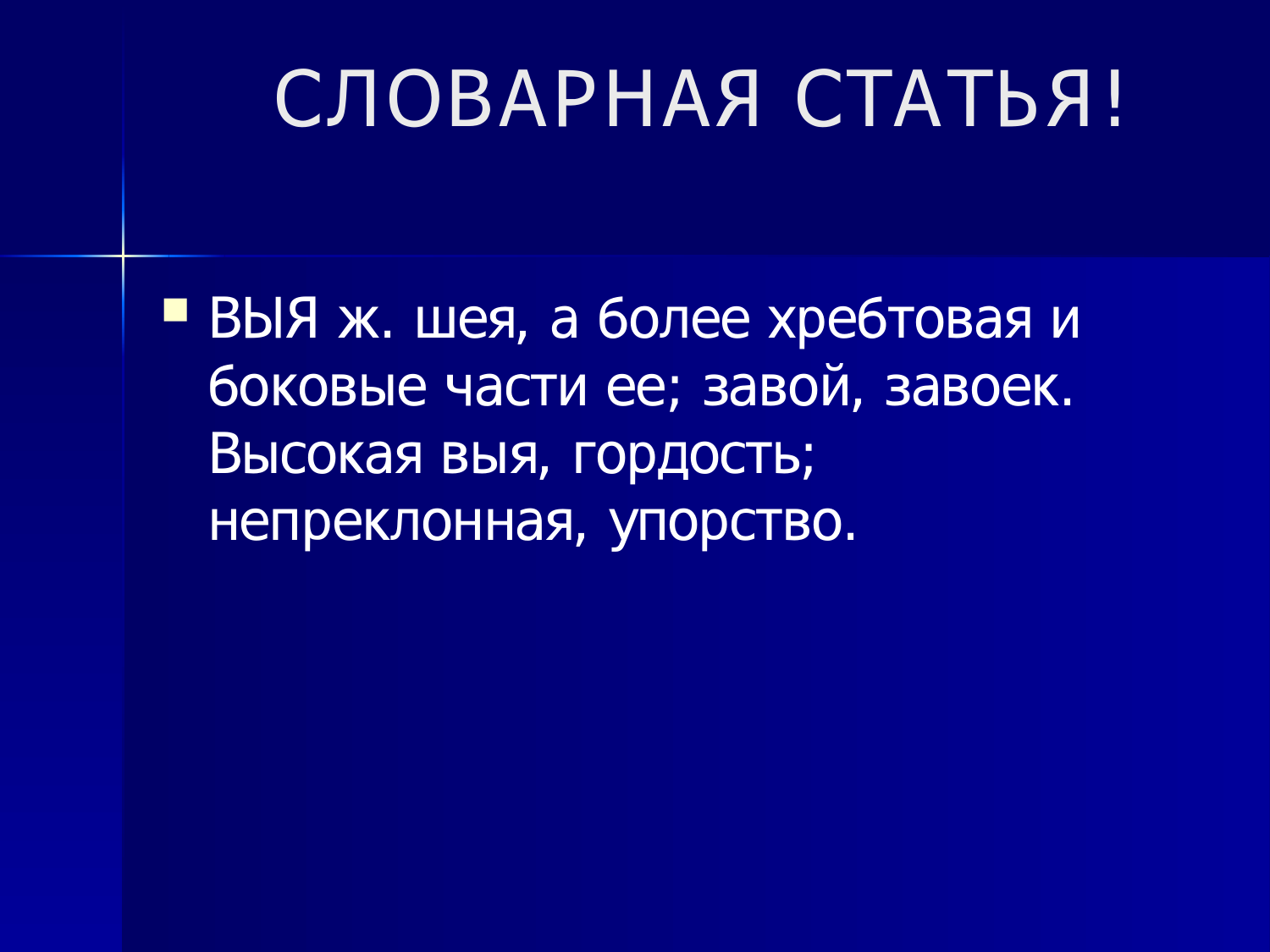

# СЛОВАРНАЯ СТАТЬЯ!
ВЫЯ ж. шея, а более хребтовая и боковые части ее; завой, завоек. Высокая выя, гордость; непреклонная, упорство.